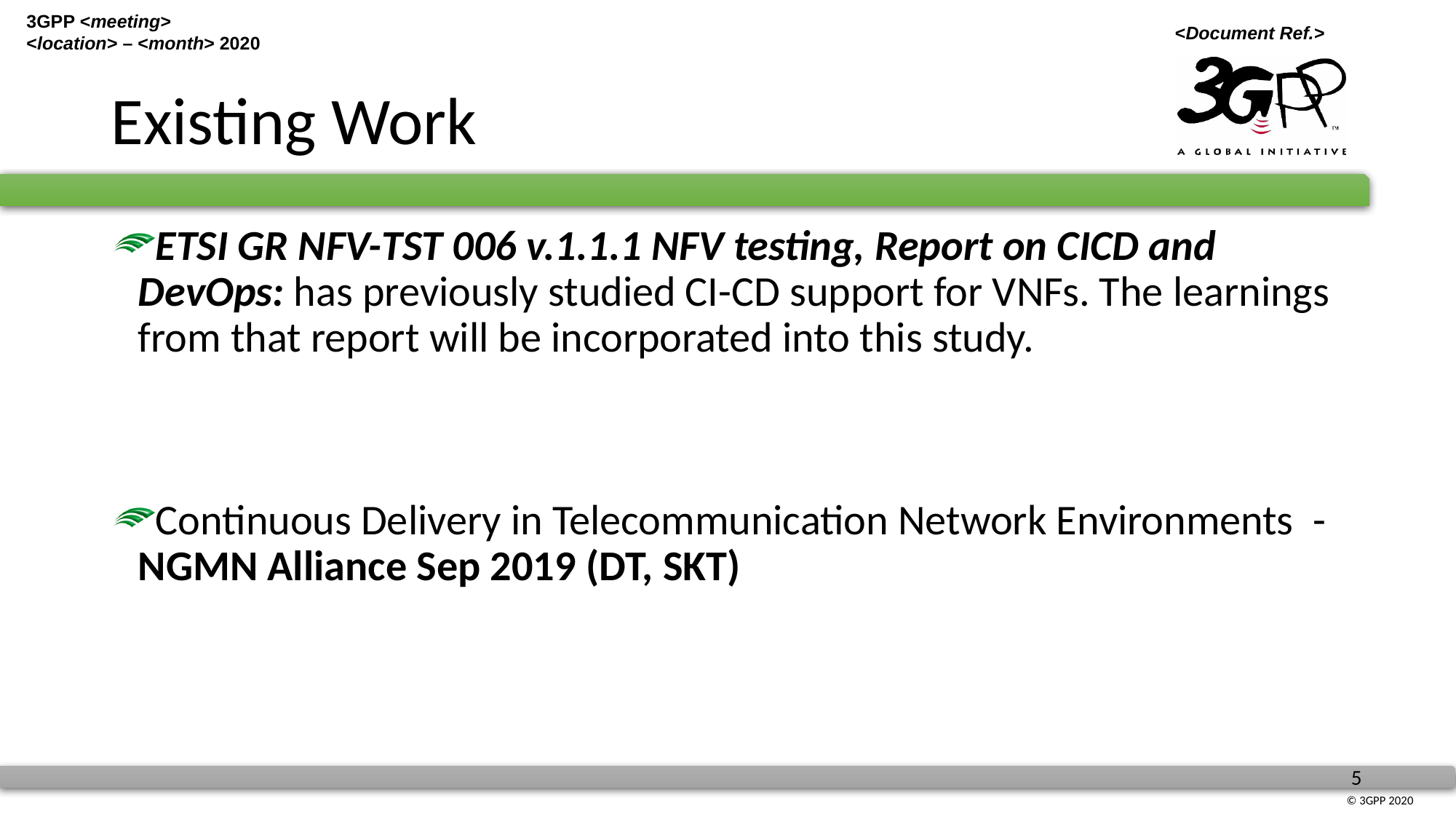

# Existing Work
ETSI GR NFV-TST 006 v.1.1.1 NFV testing, Report on CICD and DevOps: has previously studied CI-CD support for VNFs. The learnings from that report will be incorporated into this study.

Continuous Delivery in Telecommunication Network Environments  -  NGMN Alliance Sep 2019 (DT, SKT)